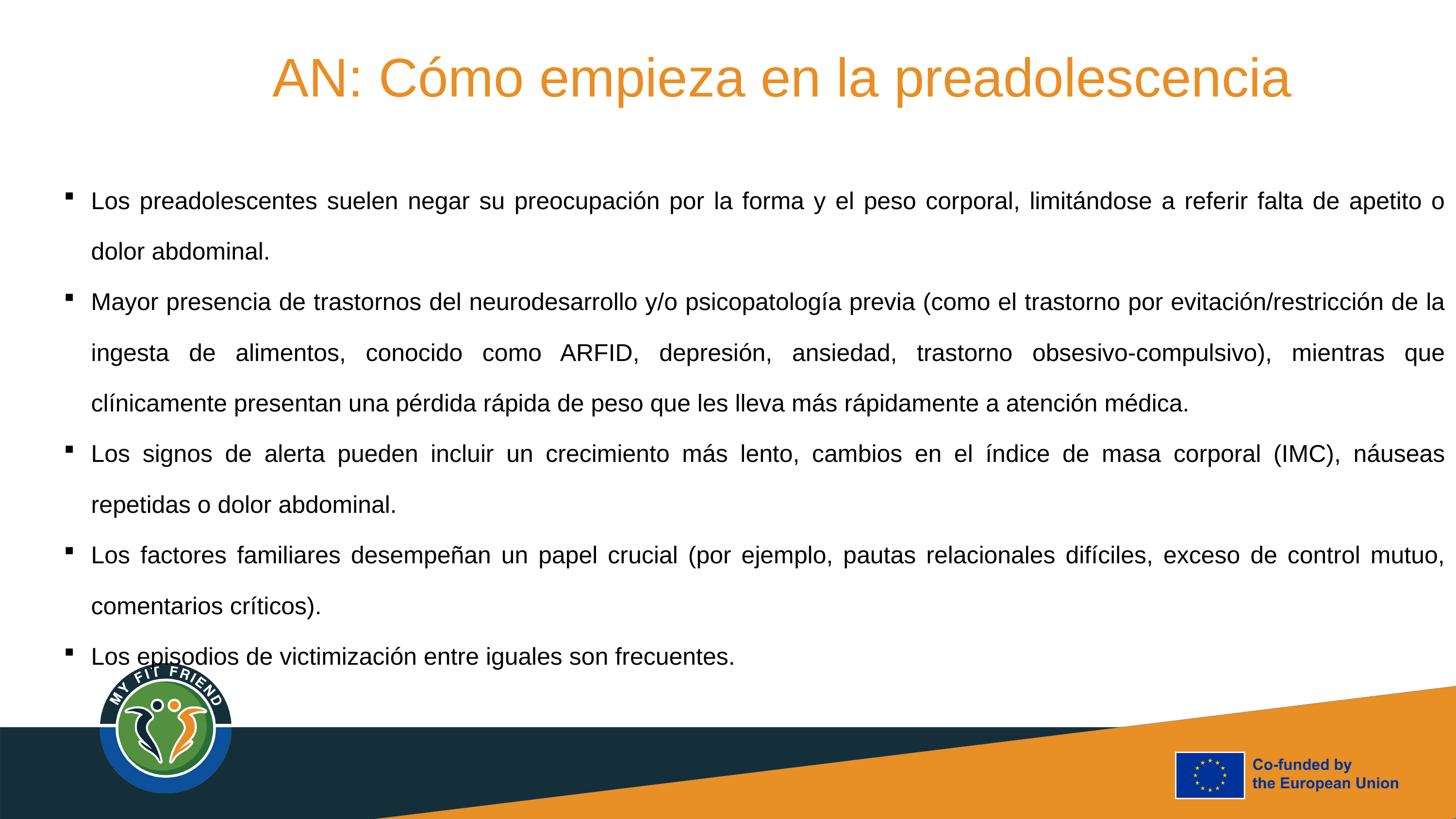

AN: Cómo empieza en la preadolescencia
Los preadolescentes suelen negar su preocupación por la forma y el peso corporal, limitándose a referir falta de apetito o dolor abdominal.
Mayor presencia de trastornos del neurodesarrollo y/o psicopatología previa (como el trastorno por evitación/restricción de la ingesta de alimentos, conocido como ARFID, depresión, ansiedad, trastorno obsesivo-compulsivo), mientras que clínicamente presentan una pérdida rápida de peso que les lleva más rápidamente a atención médica.
Los signos de alerta pueden incluir un crecimiento más lento, cambios en el índice de masa corporal (IMC), náuseas repetidas o dolor abdominal.
Los factores familiares desempeñan un papel crucial (por ejemplo, pautas relacionales difíciles, exceso de control mutuo, comentarios críticos).
Los episodios de victimización entre iguales son frecuentes.